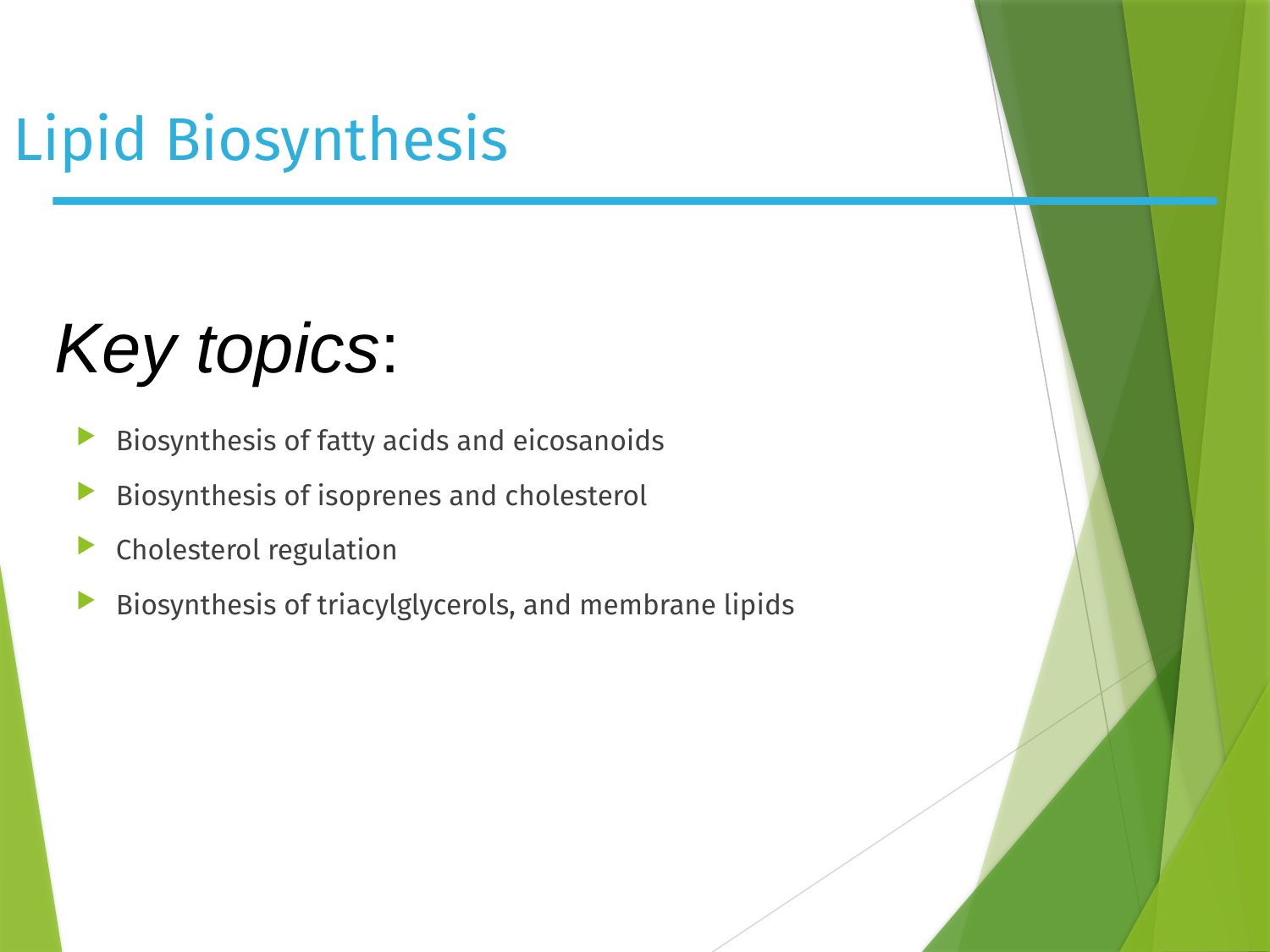

# Lipid Biosynthesis

Key topics:
Biosynthesis of fatty acids and eicosanoids
Biosynthesis of isoprenes and cholesterol
Cholesterol regulation
Biosynthesis of triacylglycerols, and membrane lipids